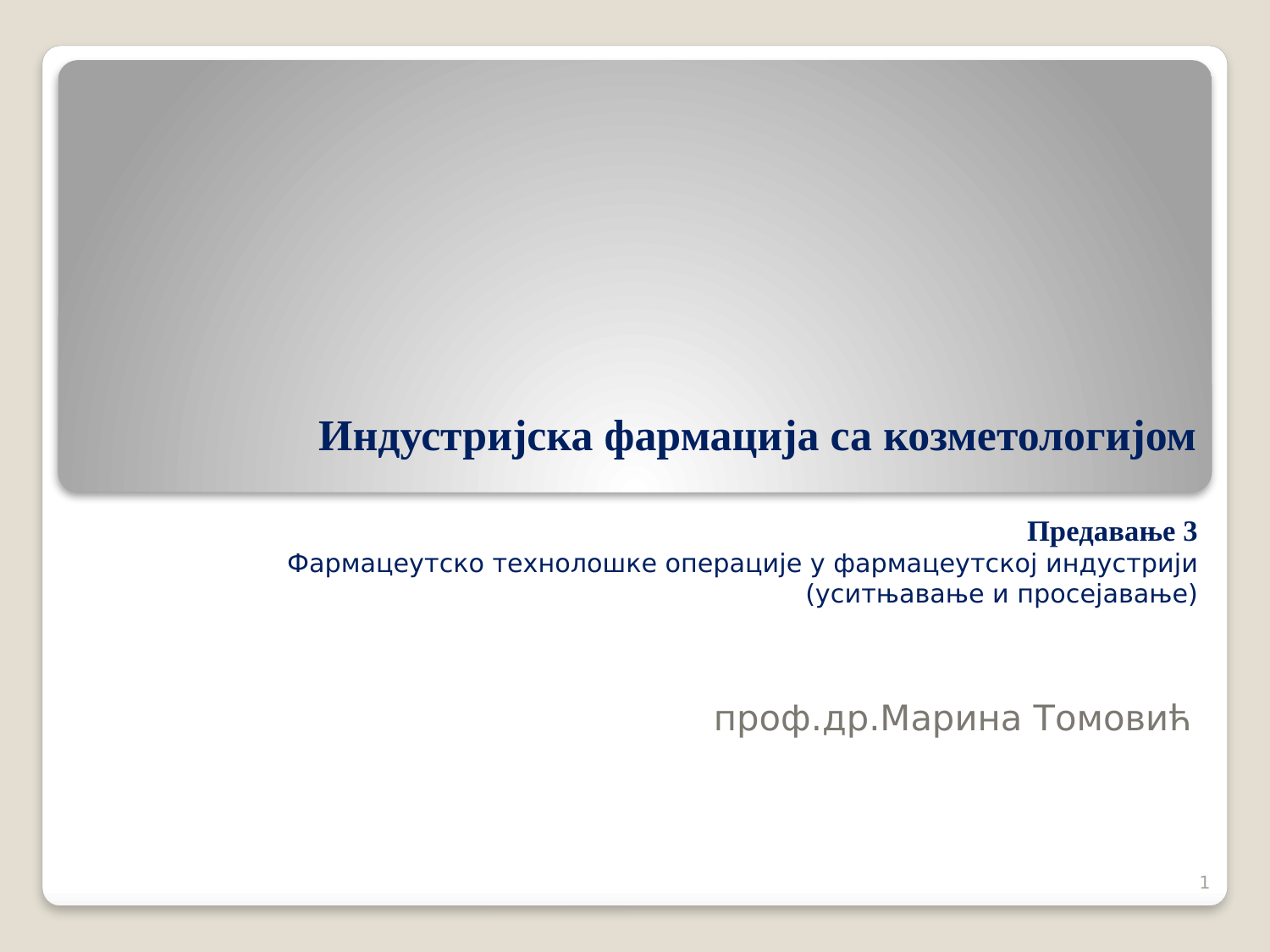

# Индустријска фармација са козметологијом Предавање 3 Фармацеутско технолошке операције у фармацеутској индустрији (уситњавање и просејавање)
проф.др.Марина Томовић
1